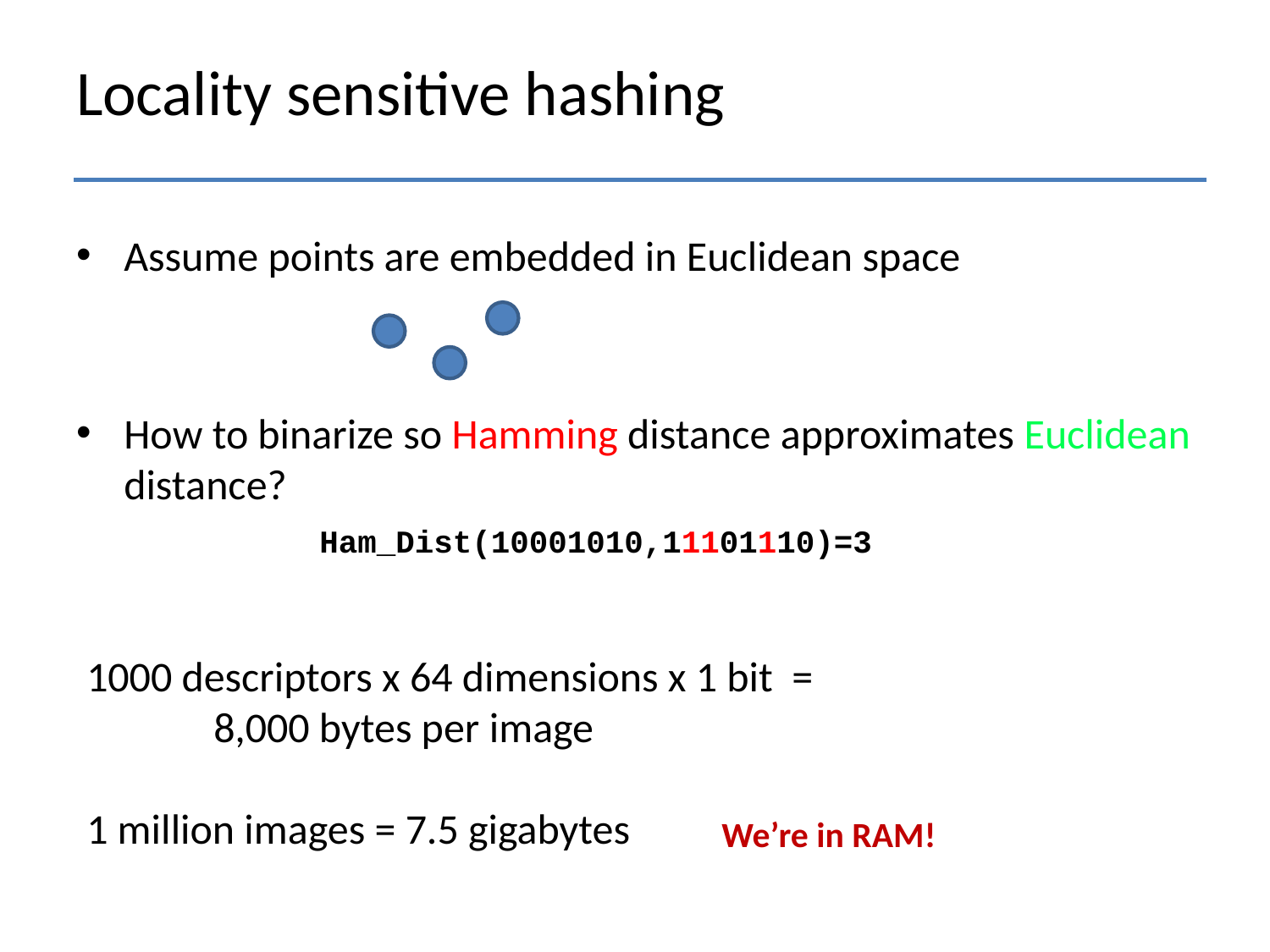

# Locality sensitive hashing
Assume points are embedded in Euclidean space

How to binarize so Hamming distance approximates Euclidean distance?

Ham_Dist(10001010,11101110)=3

1000 descriptors x 64 dimensions x 1 bit  =
	8,000 bytes per image

1 million images = 7.5 gigabytes
We’re in RAM!